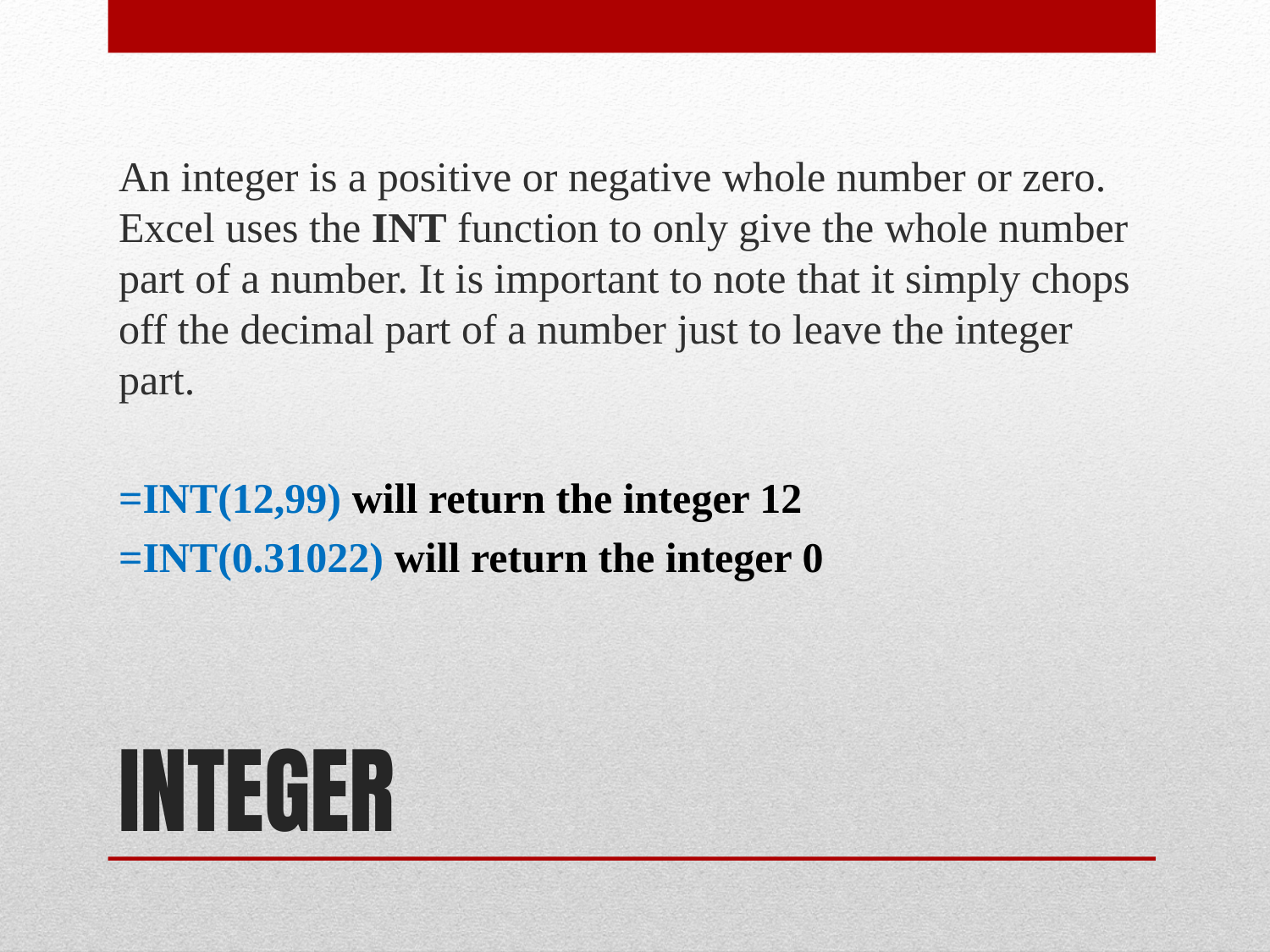

An integer is a positive or negative whole number or zero. Excel uses the INT function to only give the whole number part of a number. It is important to note that it simply chops off the decimal part of a number just to leave the integer part.

=INT(12,99) will return the integer 12
=INT(0.31022) will return the integer 0
# INTEGER